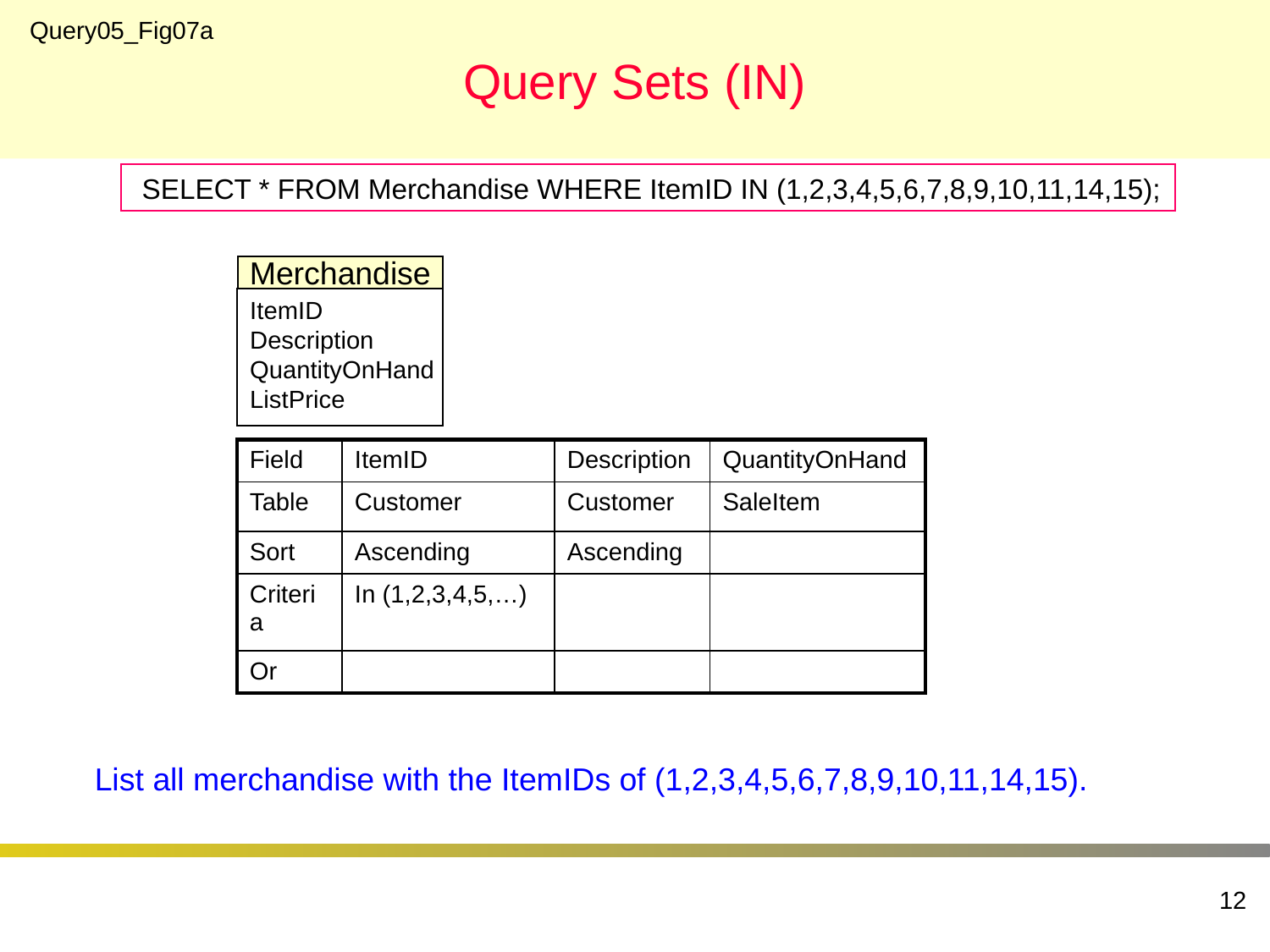

# Query Sets (IN)
Query05_Fig07a
 SELECT * FROM Merchandise WHERE ItemID IN (1,2,3,4,5,6,7,8,9,10,11,14,15);
Merchandise
ItemID
Description
QuantityOnHand
ListPrice
| Field | ItemID | Description | QuantityOnHand |
| --- | --- | --- | --- |
| Table | Customer | Customer | SaleItem |
| Sort | Ascending | Ascending |  |
| Criteria | In (1,2,3,4,5,…) |  |  |
| Or |  |  |  |
List all merchandise with the ItemIDs of (1,2,3,4,5,6,7,8,9,10,11,14,15).
12